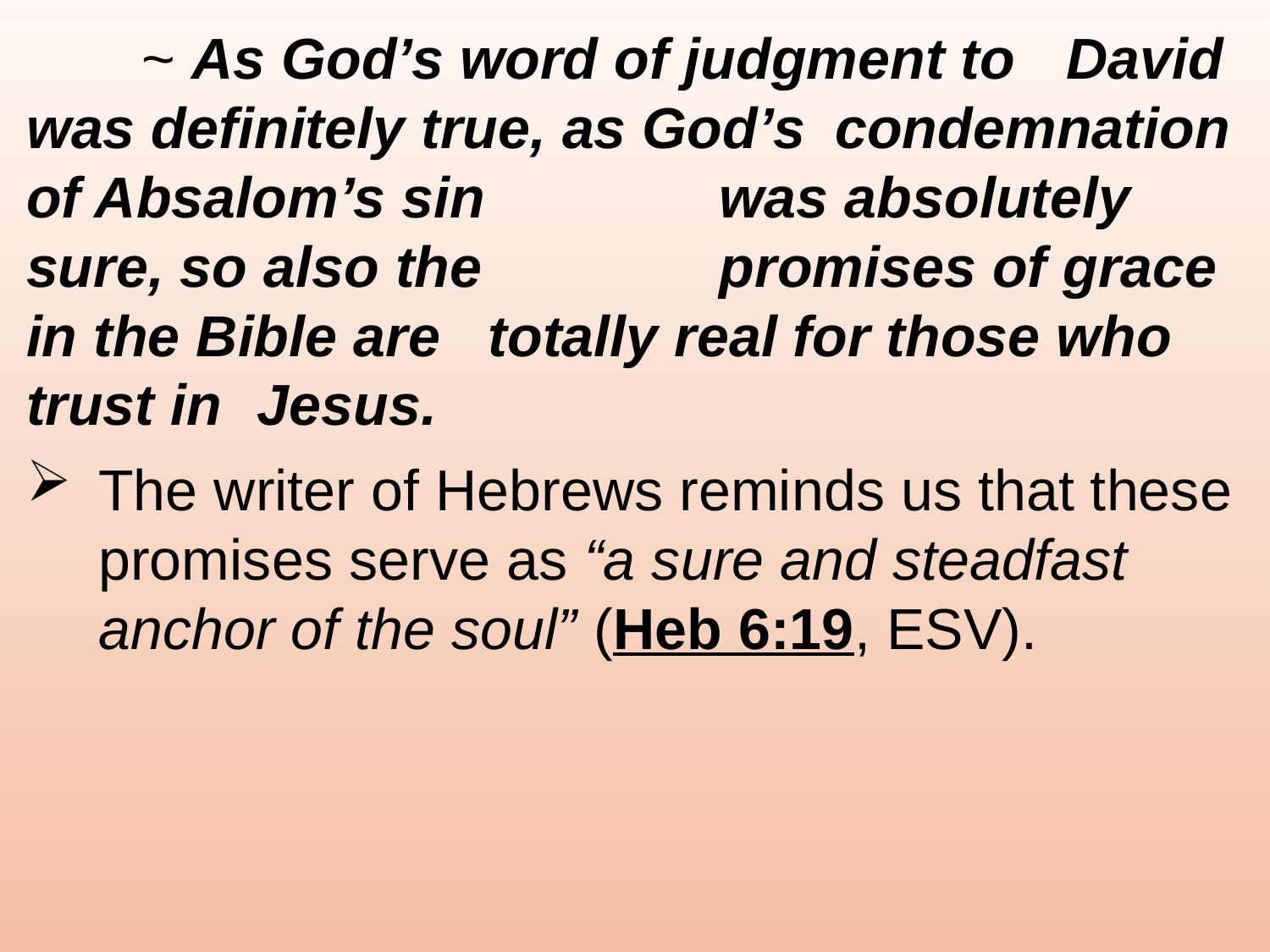

~ As God’s word of judgment to 						David was definitely true, as God’s 					condemnation of Absalom’s sin 						was absolutely sure, so also the 						promises of grace in the Bible are 					totally real for those who trust in 					Jesus.
The writer of Hebrews reminds us that these promises serve as “a sure and steadfast anchor of the soul” (Heb 6:19, esv).